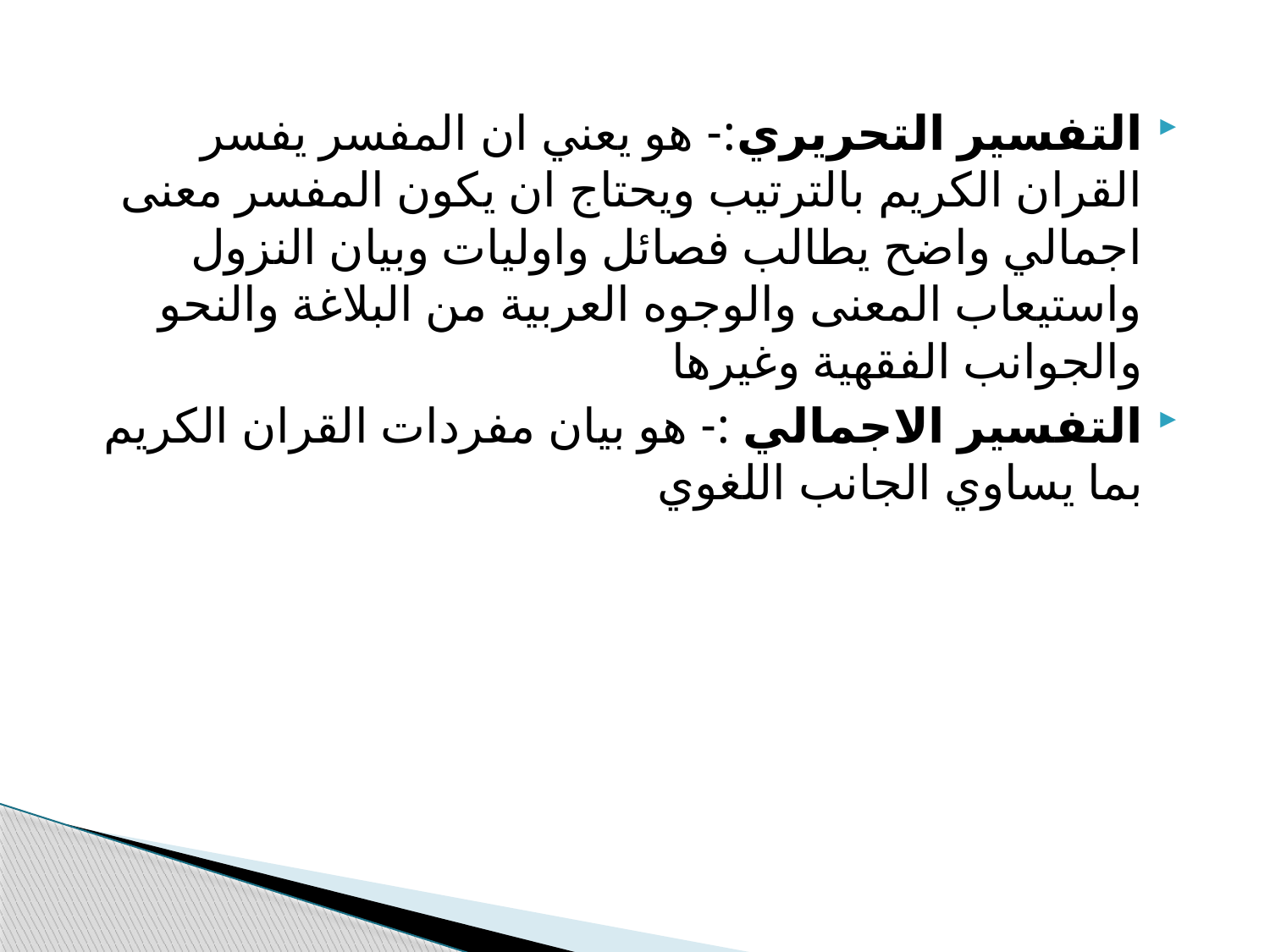

التفسير التحريري:- هو يعني ان المفسر يفسر القران الكريم بالترتيب ويحتاج ان يكون المفسر معنى اجمالي واضح يطالب فصائل واوليات وبيان النزول واستيعاب المعنى والوجوه العربية من البلاغة والنحو والجوانب الفقهية وغيرها
التفسير الاجمالي :- هو بيان مفردات القران الكريم بما يساوي الجانب اللغوي